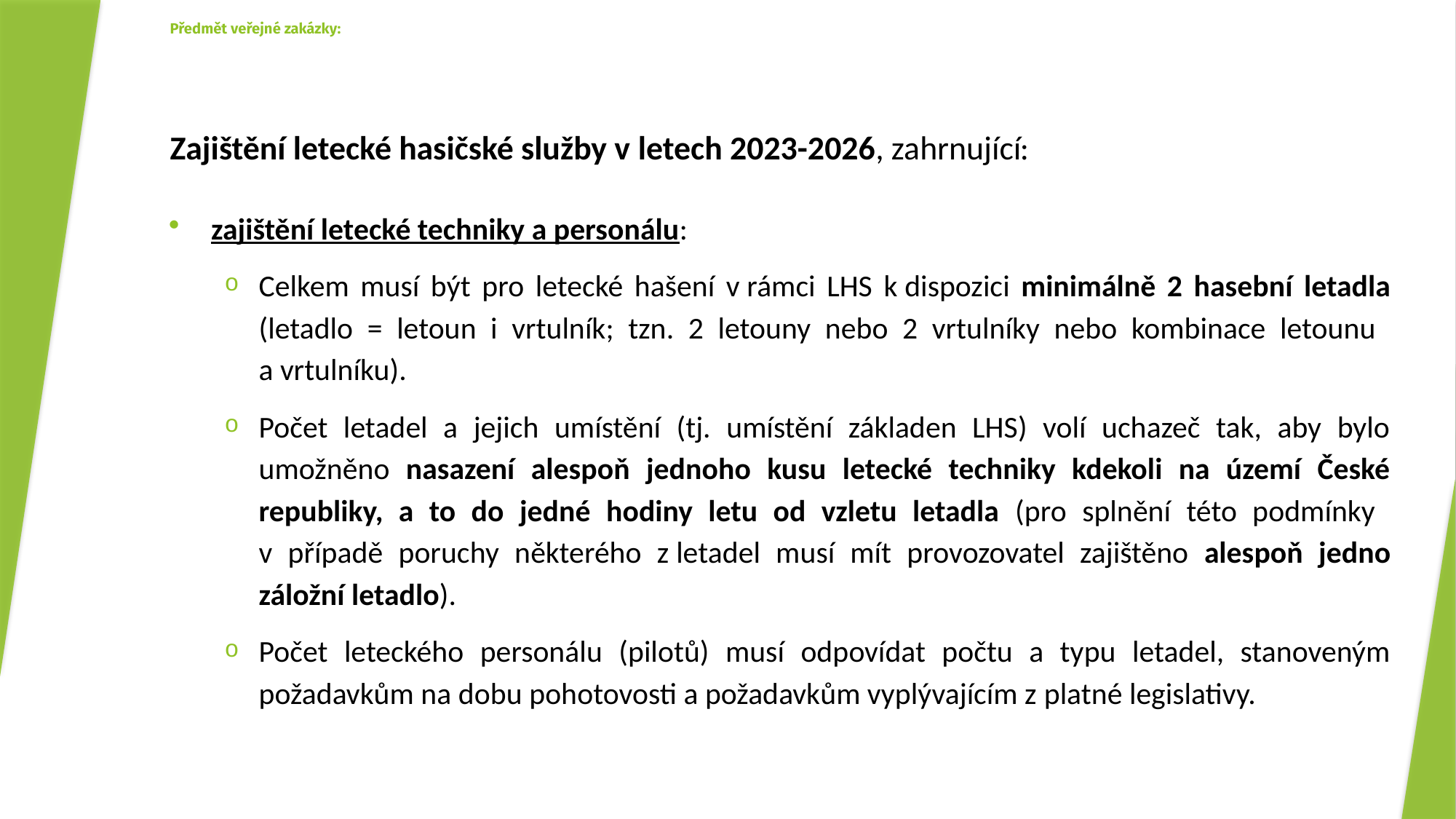

# Předmět veřejné zakázky:
Zajištění letecké hasičské služby v letech 2023-2026, zahrnující:
zajištění letecké techniky a personálu:
Celkem musí být pro letecké hašení v rámci LHS k dispozici minimálně 2 hasební letadla (letadlo = letoun i vrtulník; tzn. 2 letouny nebo 2 vrtulníky nebo kombinace letounu
a vrtulníku).
Počet letadel a jejich umístění (tj. umístění základen LHS) volí uchazeč tak, aby bylo umožněno nasazení alespoň jednoho kusu letecké techniky kdekoli na území České republiky, a to do jedné hodiny letu od vzletu letadla (pro splnění této podmínky
v případě poruchy některého z letadel musí mít provozovatel zajištěno alespoň jedno záložní letadlo).
Počet leteckého personálu (pilotů) musí odpovídat počtu a typu letadel, stanoveným požadavkům na dobu pohotovosti a požadavkům vyplývajícím z platné legislativy.